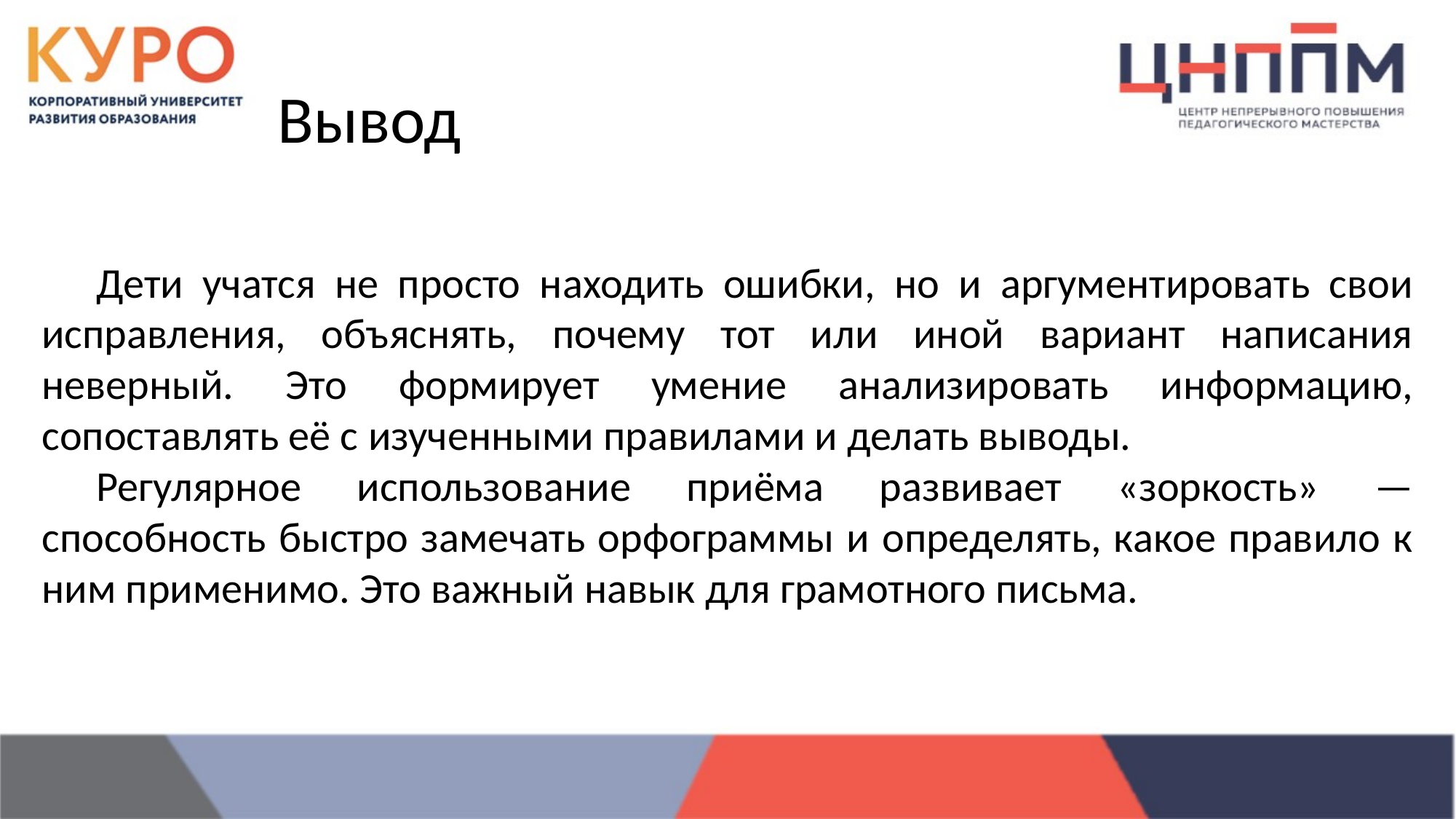

# Вывод
Дети учатся не просто находить ошибки, но и аргументировать свои исправления, объяснять, почему тот или иной вариант написания неверный. Это формирует умение анализировать информацию, сопоставлять её с изученными правилами и делать выводы.
Регулярное использование приёма развивает «зоркость» — способность быстро замечать орфограммы и определять, какое правило к ним применимо. Это важный навык для грамотного письма.